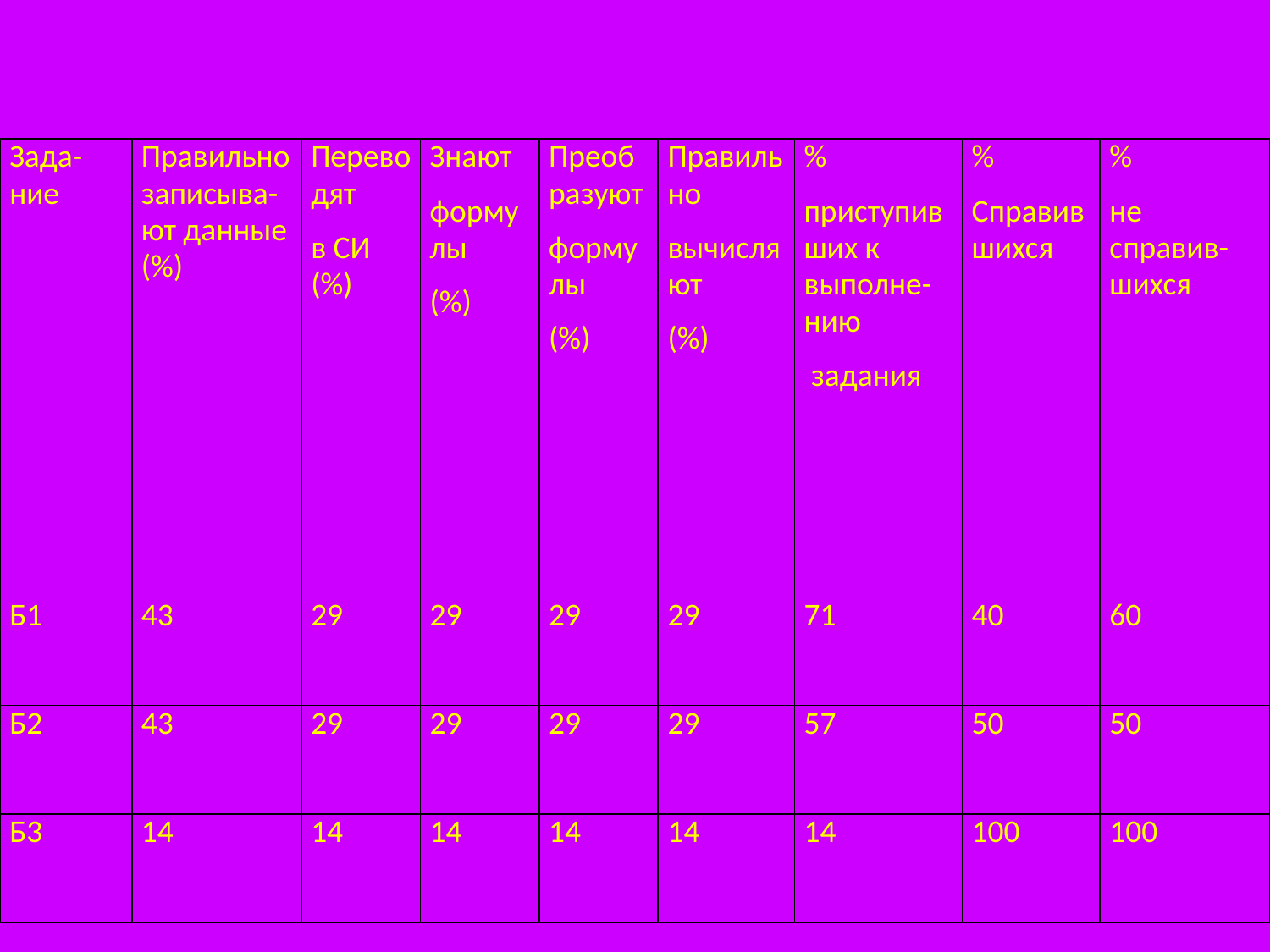

#
| Зада-ние | Правильно записыва-ют данные (%) | Переводят в СИ (%) | Знают формулы (%) | Преобразуют формулы (%) | Правильно вычисляют (%) | % приступивших к выполне-нию задания | % Справившихся | % не справив-шихся |
| --- | --- | --- | --- | --- | --- | --- | --- | --- |
| Б1 | 43 | 29 | 29 | 29 | 29 | 71 | 40 | 60 |
| Б2 | 43 | 29 | 29 | 29 | 29 | 57 | 50 | 50 |
| Б3 | 14 | 14 | 14 | 14 | 14 | 14 | 100 | 100 |